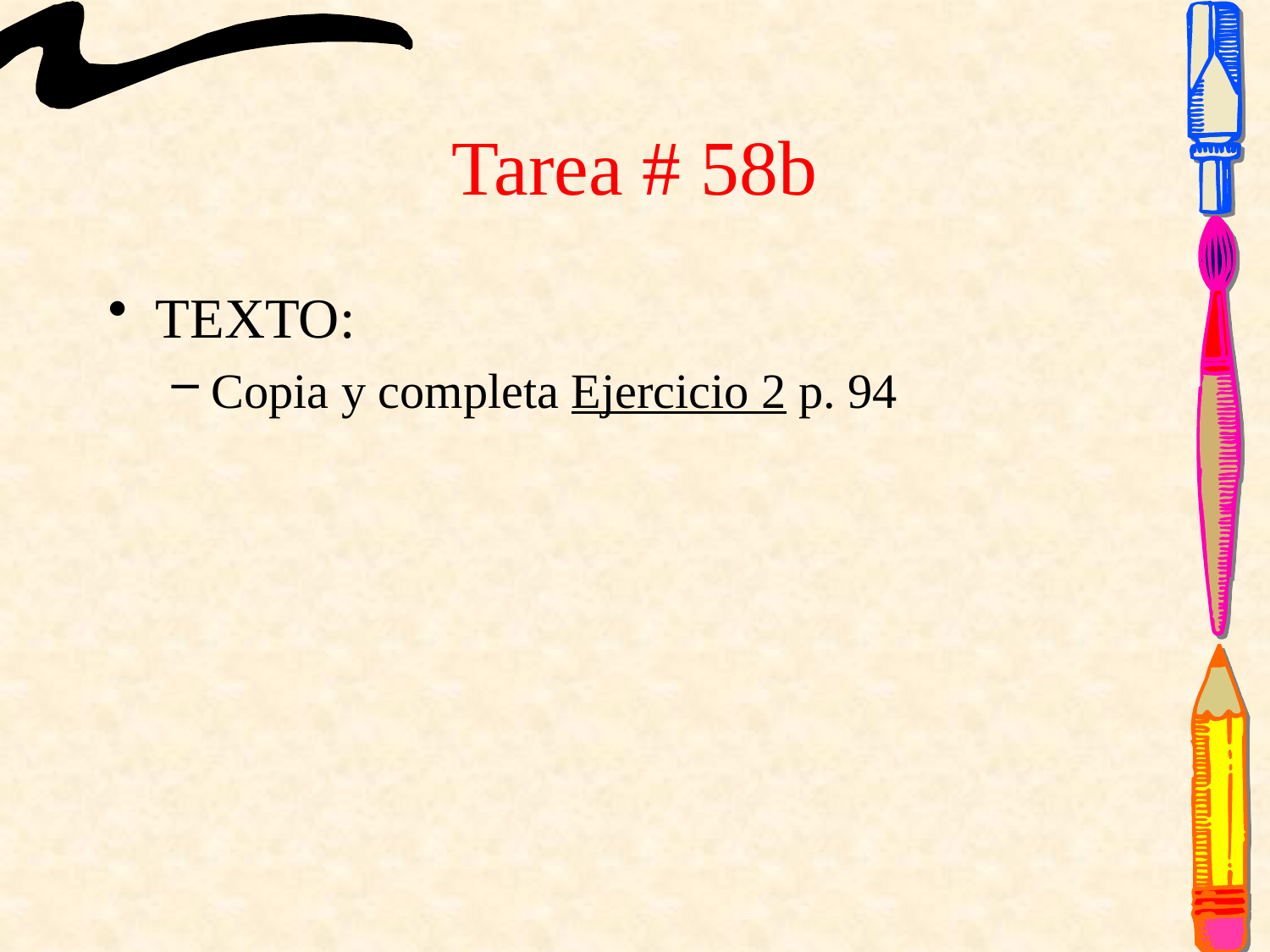

# Tarea # 58b
TEXTO:
Copia y completa Ejercicio 2 p. 94